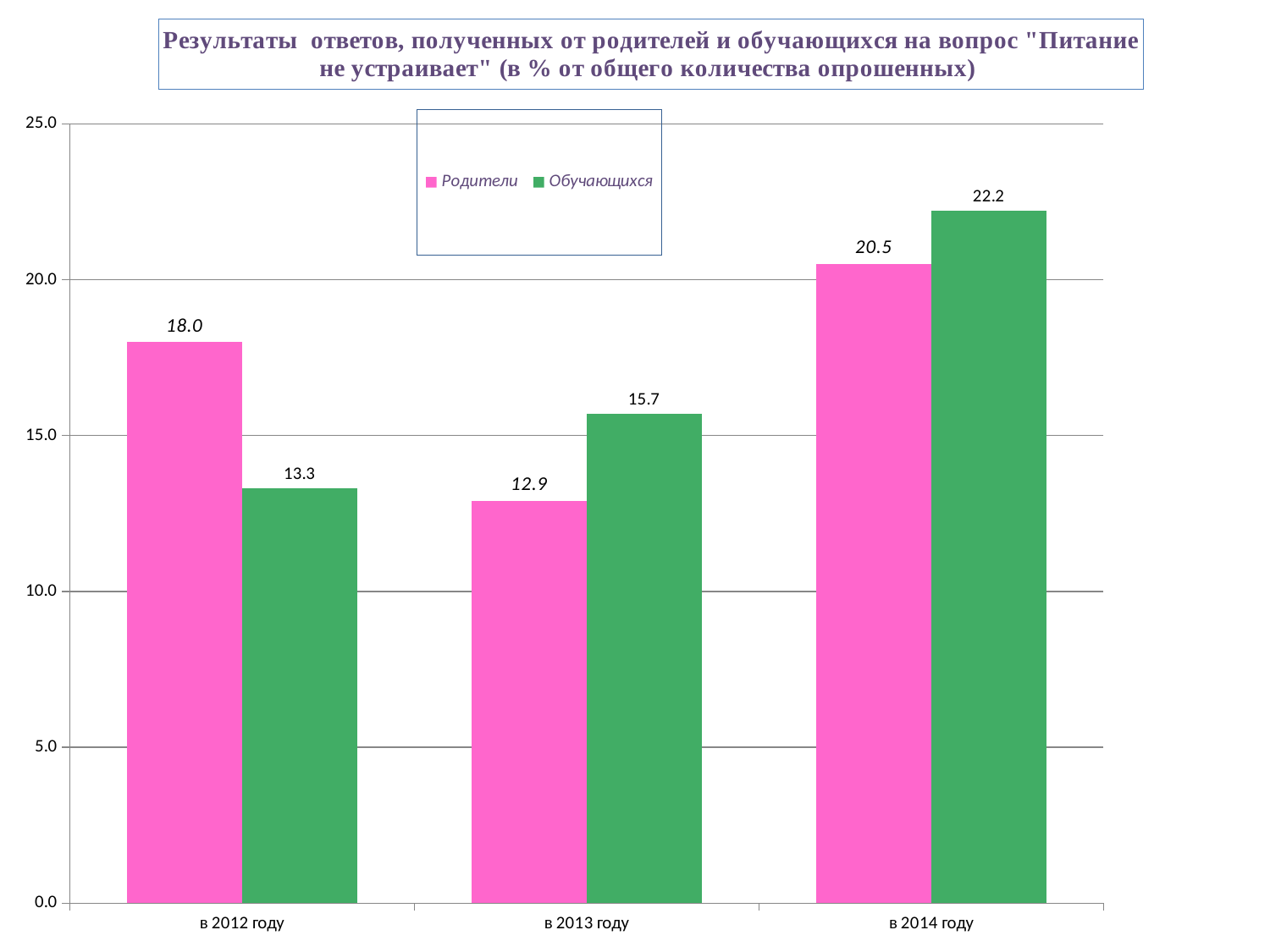

### Chart: Результаты  ответов, полученных от родителей и обучающихся на вопрос "Питание не устраивает" (в % от общего количества опрошенных)

| Category | Обучающихся | Родители |
|---|---|---|
| в 2012 году | 13.3 | 18.0 |
| в 2013 году | 15.7 | 12.9 |
| в 2014 году | 22.2 | 20.5 |